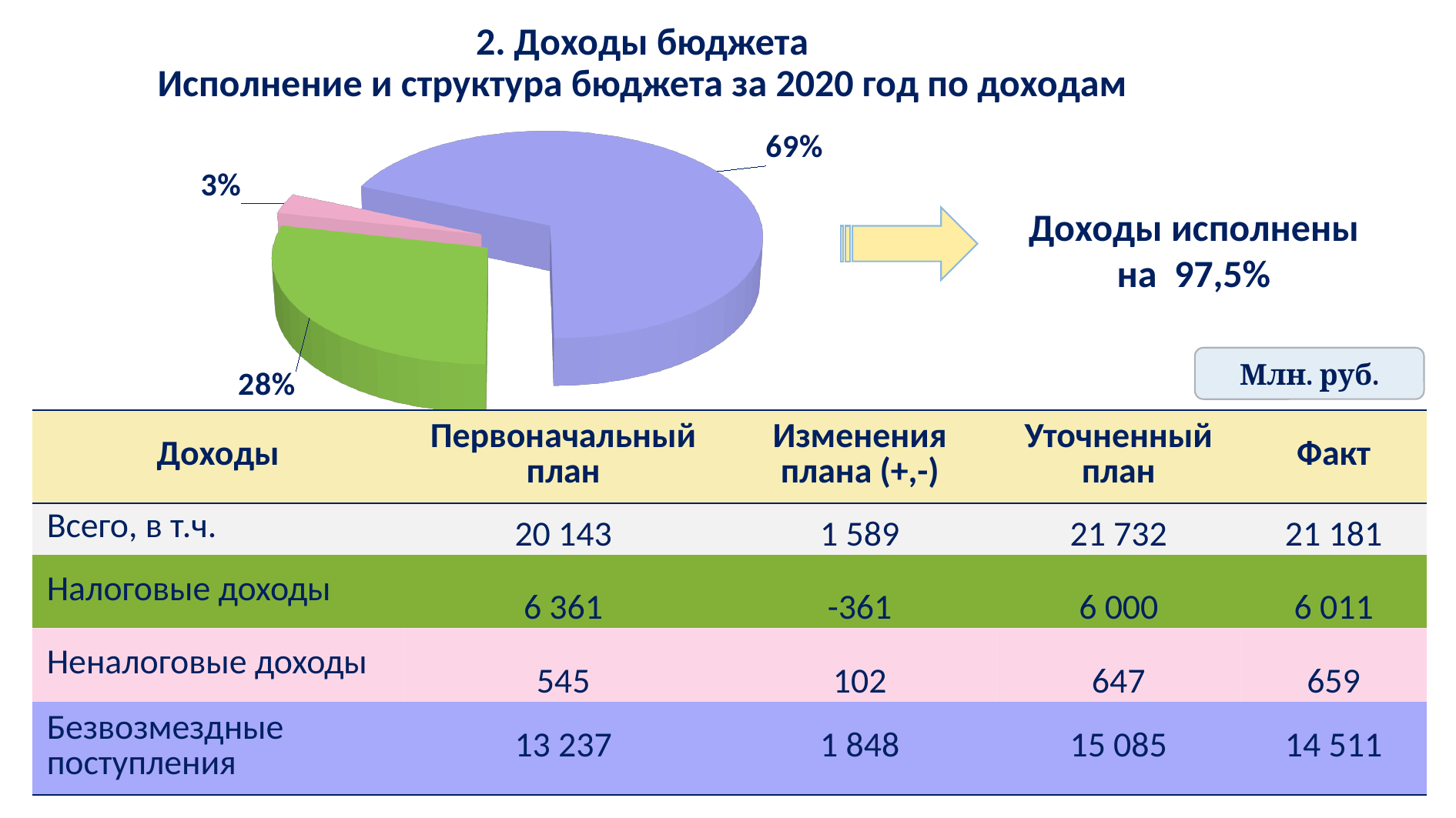

2. Доходы бюджета
Исполнение и структура бюджета за 2020 год по доходам

[unsupported chart]

Доходы исполнены на  97,5%

Млн. руб.
| Доходы | Первоначальный план | Изменения плана (+,-) | Уточненный план | Факт |
| --- | --- | --- | --- | --- |
| Всего, в т.ч. | 20 143 | 1 589 | 21 732 | 21 181 |
| Налоговые доходы | 6 361 | -361 | 6 000 | 6 011 |
| Неналоговые доходы | 545 | 102 | 647 | 659 |
| Безвозмездные поступления | 13 237 | 1 848 | 15 085 | 14 511 |